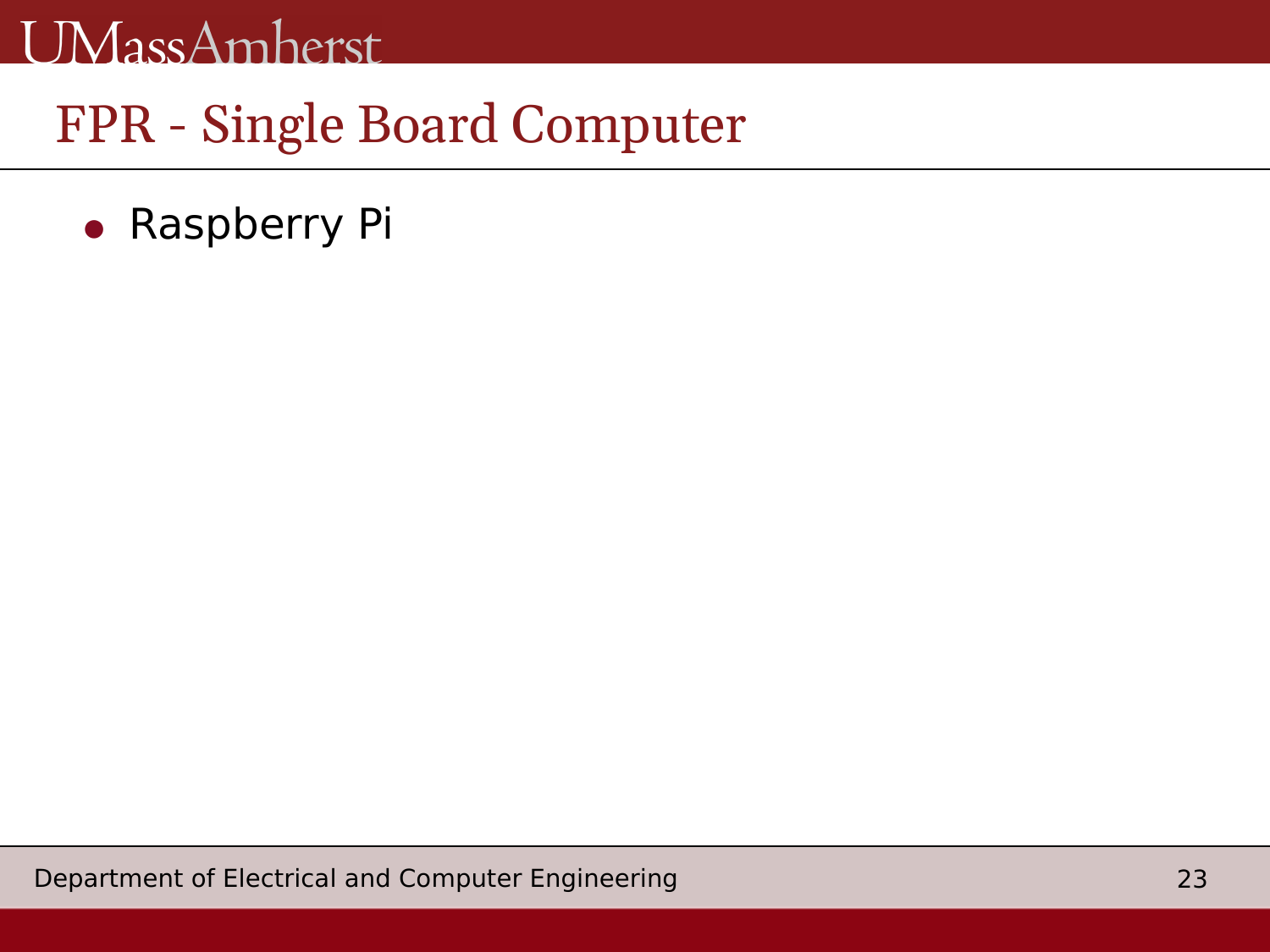

# FPR - Single Board Computer
Raspberry Pi